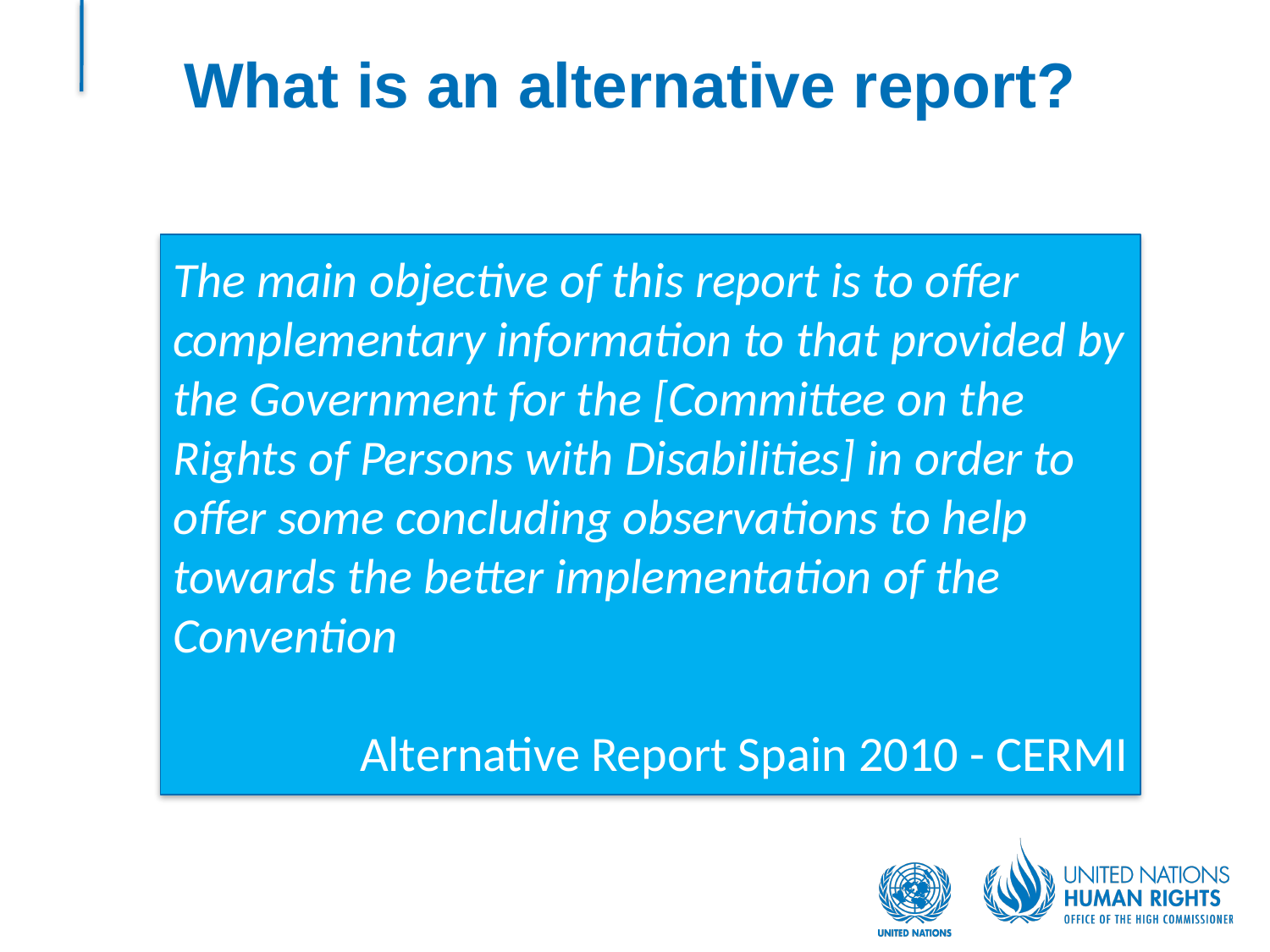

# What is an alternative report?

The main objective of this report is to offer complementary information to that provided by the Government for the [Committee on the Rights of Persons with Disabilities] in order to offer some concluding observations to help towards the better implementation of the Convention

Alternative Report Spain 2010 - CERMI